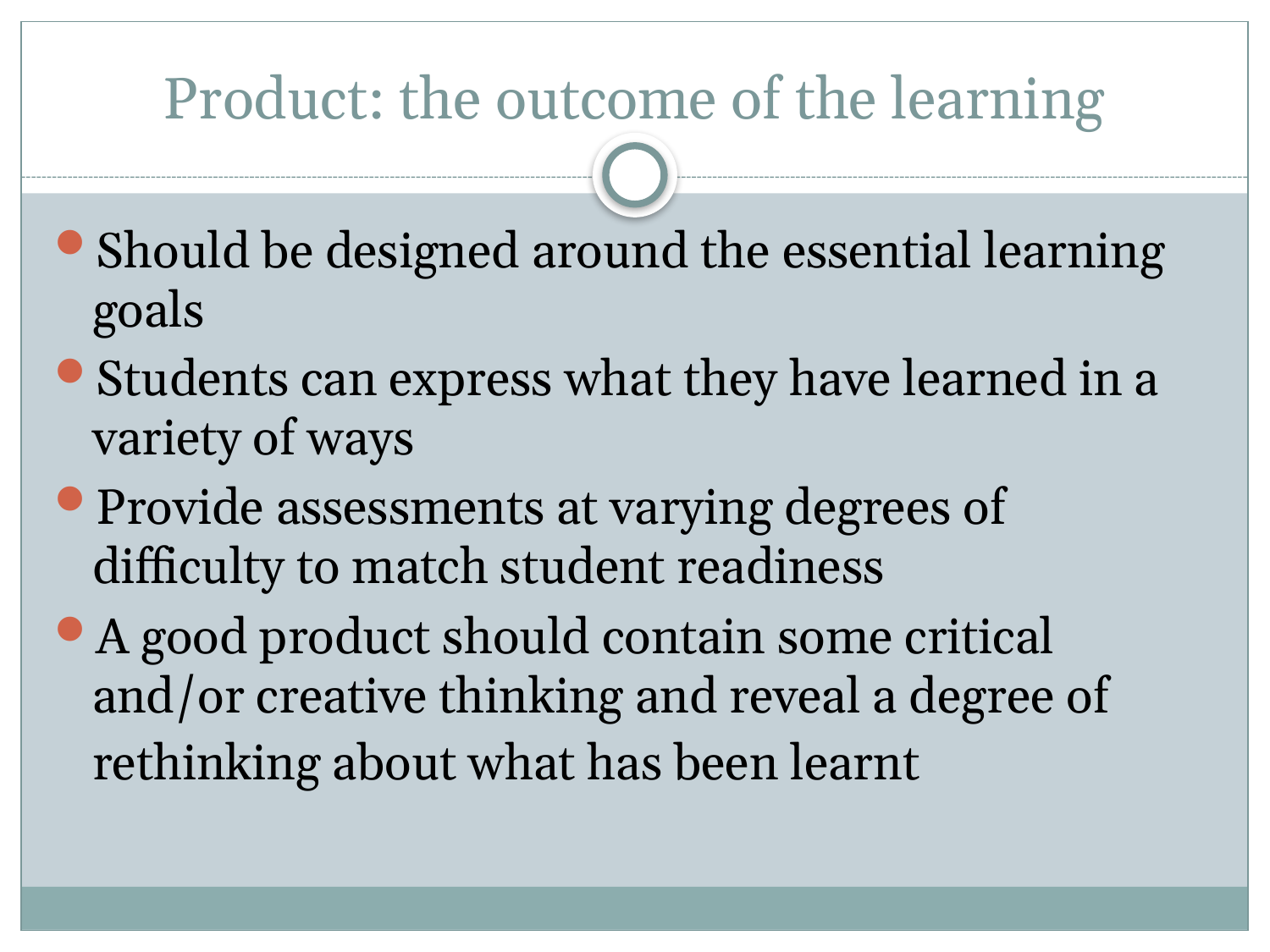

# Product: the outcome of the learning
Should be designed around the essential learning goals
Students can express what they have learned in a variety of ways
Provide assessments at varying degrees of difficulty to match student readiness
A good product should contain some critical and/or creative thinking and reveal a degree of rethinking about what has been learnt